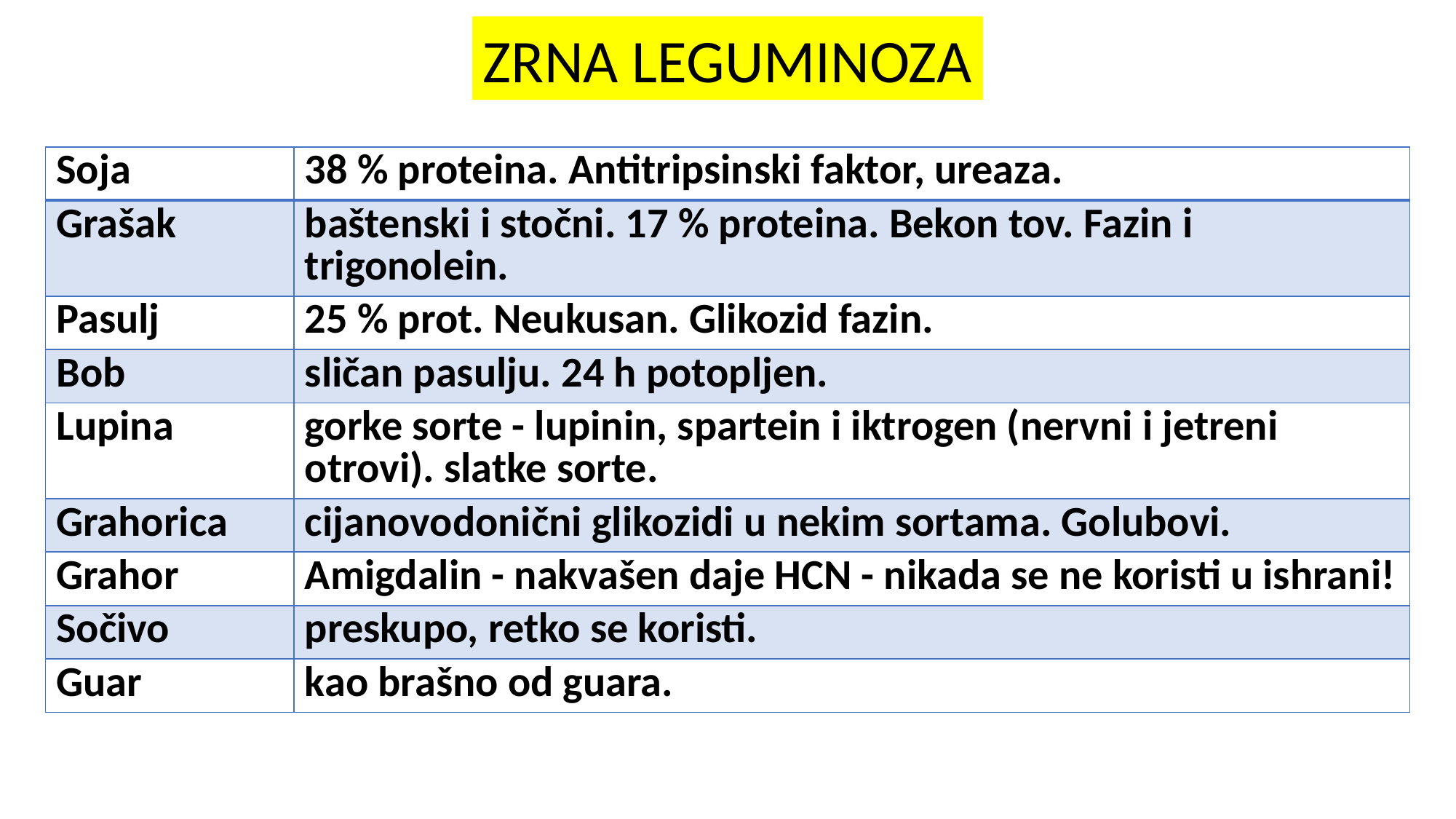

ZRNA LEGUMINOZA
| Soja | 38 % proteina. Antitripsinski faktor, ureaza. |
| --- | --- |
| Grašak | baštenski i stočni. 17 % proteina. Bekon tov. Fazin i trigonolein. |
| Pasulj | 25 % prot. Neukusan. Glikozid fazin. |
| Bob | sličan pasulju. 24 h potopljen. |
| Lupina | gorke sorte - lupinin, spartein i iktrogen (nervni i jetreni otrovi). slatke sorte. |
| Grahorica | cijanovodonični glikozidi u nekim sortama. Golubovi. |
| Grahor | Amigdalin - nakvašen daje HCN - nikada se ne koristi u ishrani! |
| Sočivo | preskupo, retko se koristi. |
| Guar | kao brašno od guara. |